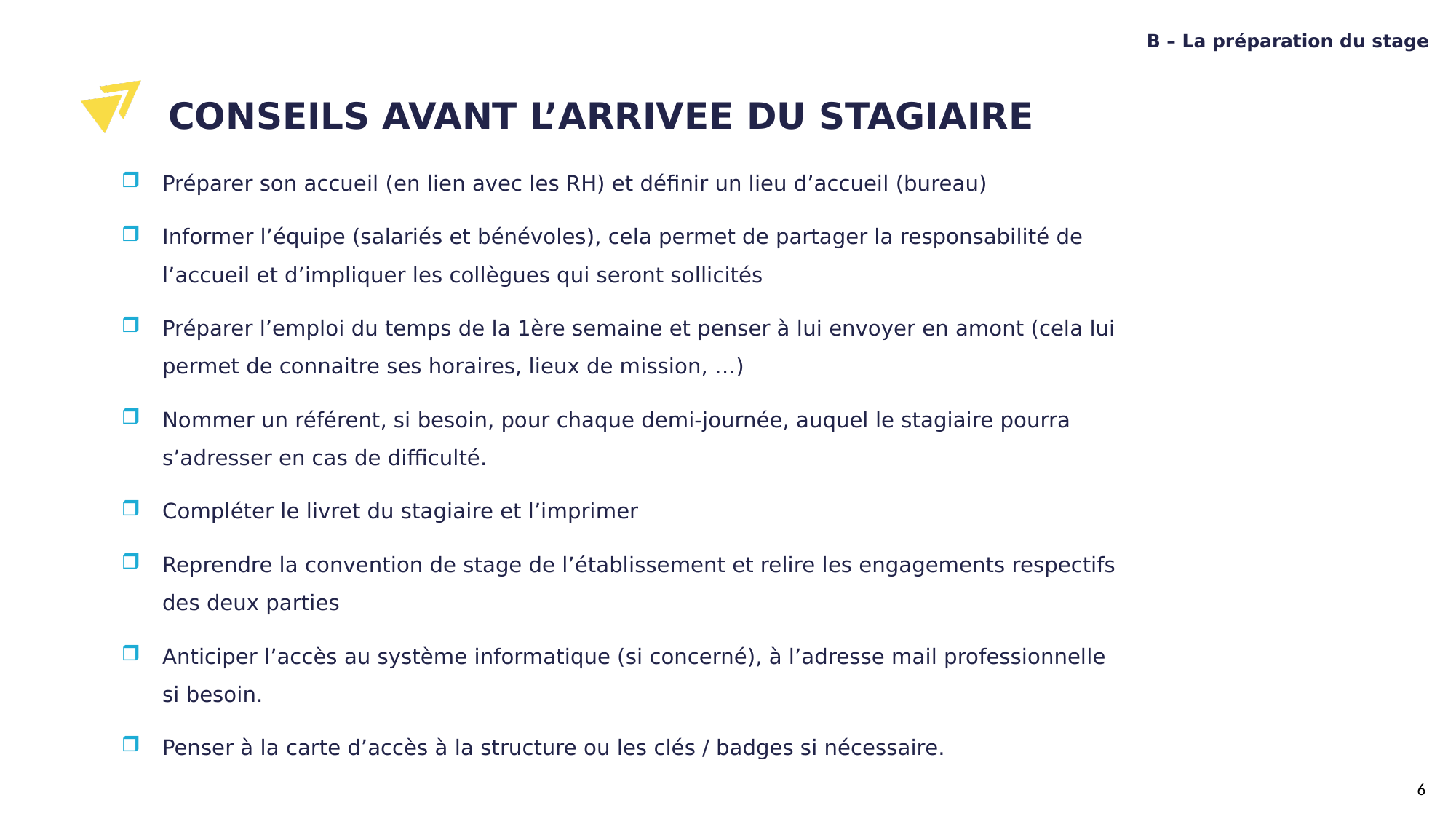

B – La préparation du stage
CONSEILS AVANT L’ARRIVEE DU STAGIAIRE
Préparer son accueil (en lien avec les RH) et définir un lieu d’accueil (bureau)
Informer l’équipe (salariés et bénévoles), cela permet de partager la responsabilité de l’accueil et d’impliquer les collègues qui seront sollicités
Préparer l’emploi du temps de la 1ère semaine et penser à lui envoyer en amont (cela lui permet de connaitre ses horaires, lieux de mission, …)
Nommer un référent, si besoin, pour chaque demi-journée, auquel le stagiaire pourra s’adresser en cas de difficulté.
Compléter le livret du stagiaire et l’imprimer
Reprendre la convention de stage de l’établissement et relire les engagements respectifs des deux parties
Anticiper l’accès au système informatique (si concerné), à l’adresse mail professionnelle si besoin.
Penser à la carte d’accès à la structure ou les clés / badges si nécessaire.

6